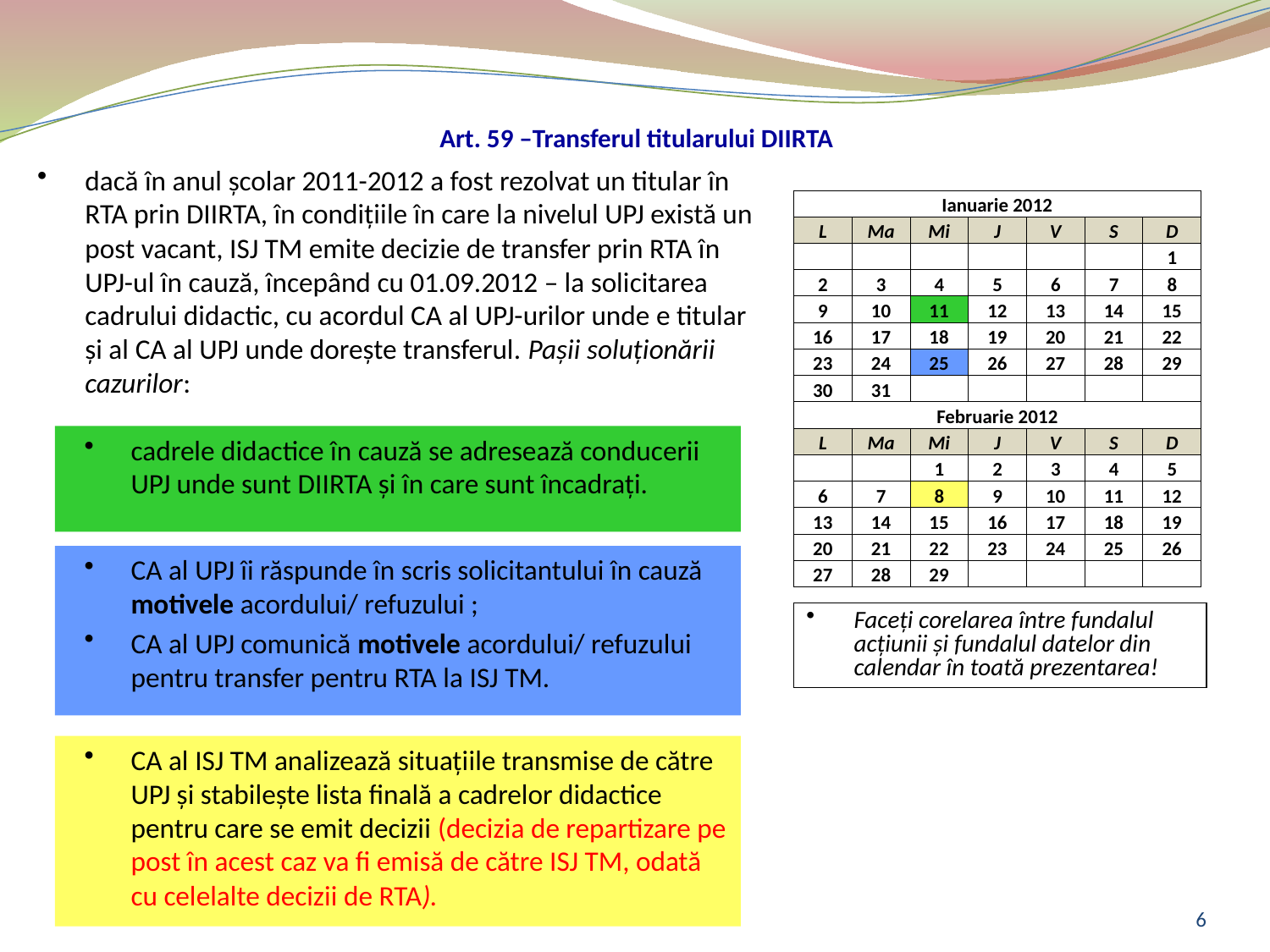

# Art. 59 –Transferul titularului DIIRTA
dacă în anul şcolar 2011-2012 a fost rezolvat un titular în RTA prin DIIRTA, în condiţiile în care la nivelul UPJ există un post vacant, ISJ TM emite decizie de transfer prin RTA în UPJ-ul în cauză, începând cu 01.09.2012 – la solicitarea cadrului didactic, cu acordul CA al UPJ-urilor unde e titular şi al CA al UPJ unde doreşte transferul. Paşii soluţionării cazurilor:
| Ianuarie 2012 |  |  |  |  |  |  |
| --- | --- | --- | --- | --- | --- | --- |
| L | Ma | Mi | J | V | S | D |
|  |  |  |  |  |  | 1 |
| 2 | 3 | 4 | 5 | 6 | 7 | 8 |
| 9 | 10 | 11 | 12 | 13 | 14 | 15 |
| 16 | 17 | 18 | 19 | 20 | 21 | 22 |
| 23 | 24 | 25 | 26 | 27 | 28 | 29 |
| 30 | 31 |  |  |  |  |  |
| Februarie 2012 |  |  |  |  |  |  |
| L | Ma | Mi | J | V | S | D |
|  |  | 1 | 2 | 3 | 4 | 5 |
| 6 | 7 | 8 | 9 | 10 | 11 | 12 |
| 13 | 14 | 15 | 16 | 17 | 18 | 19 |
| 20 | 21 | 22 | 23 | 24 | 25 | 26 |
| 27 | 28 | 29 |  |  |  |  |
cadrele didactice în cauză se adresează conducerii UPJ unde sunt DIIRTA şi în care sunt încadraţi.
CA al UPJ îi răspunde în scris solicitantului în cauză motivele acordului/ refuzului ;
CA al UPJ comunică motivele acordului/ refuzului pentru transfer pentru RTA la ISJ TM.
Faceţi corelarea între fundalul acţiunii şi fundalul datelor din calendar în toată prezentarea!
CA al ISJ TM analizează situaţiile transmise de către UPJ şi stabileşte lista finală a cadrelor didactice pentru care se emit decizii (decizia de repartizare pe post în acest caz va fi emisă de către ISJ TM, odată cu celelalte decizii de RTA).
6